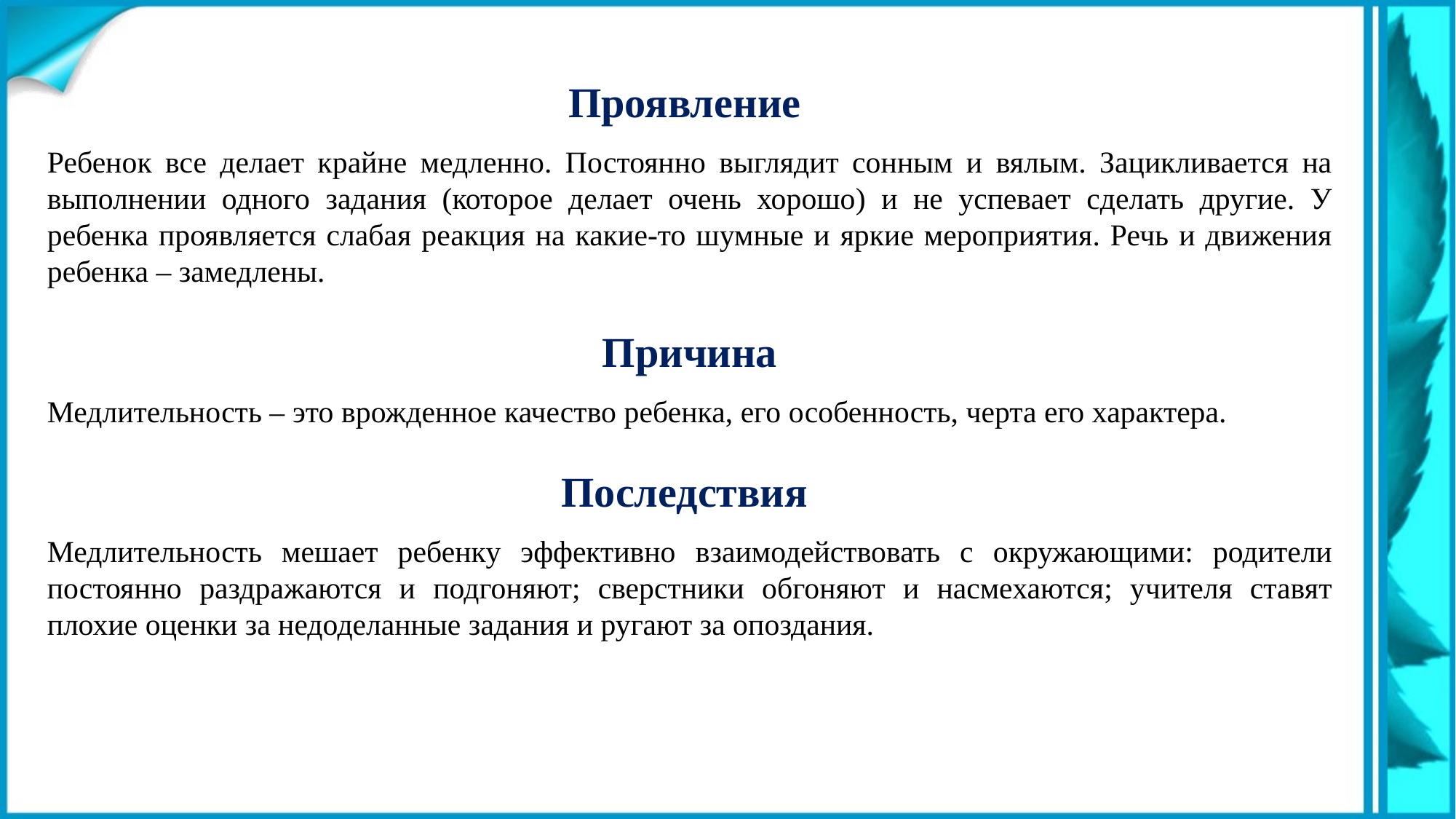

Проявление

Ребенок все делает крайне медленно. Постоянно выглядит сонным и вялым. Зацикливается на выполнении одного задания (которое делает очень хорошо) и не успевает сделать другие. У ребенка проявляется слабая реакция на какие-то шумные и яркие мероприятия. Речь и движения ребенка – замедлены.

Причина

Медлительность – это врожденное качество ребенка, его особенность, черта его характера.

Последствия

Медлительность мешает ребенку эффективно взаимодействовать с окружающими: родители постоянно раздражаются и подгоняют; сверстники обгоняют и насмехаются; учителя ставят плохие оценки за недоделанные задания и ругают за опоздания.